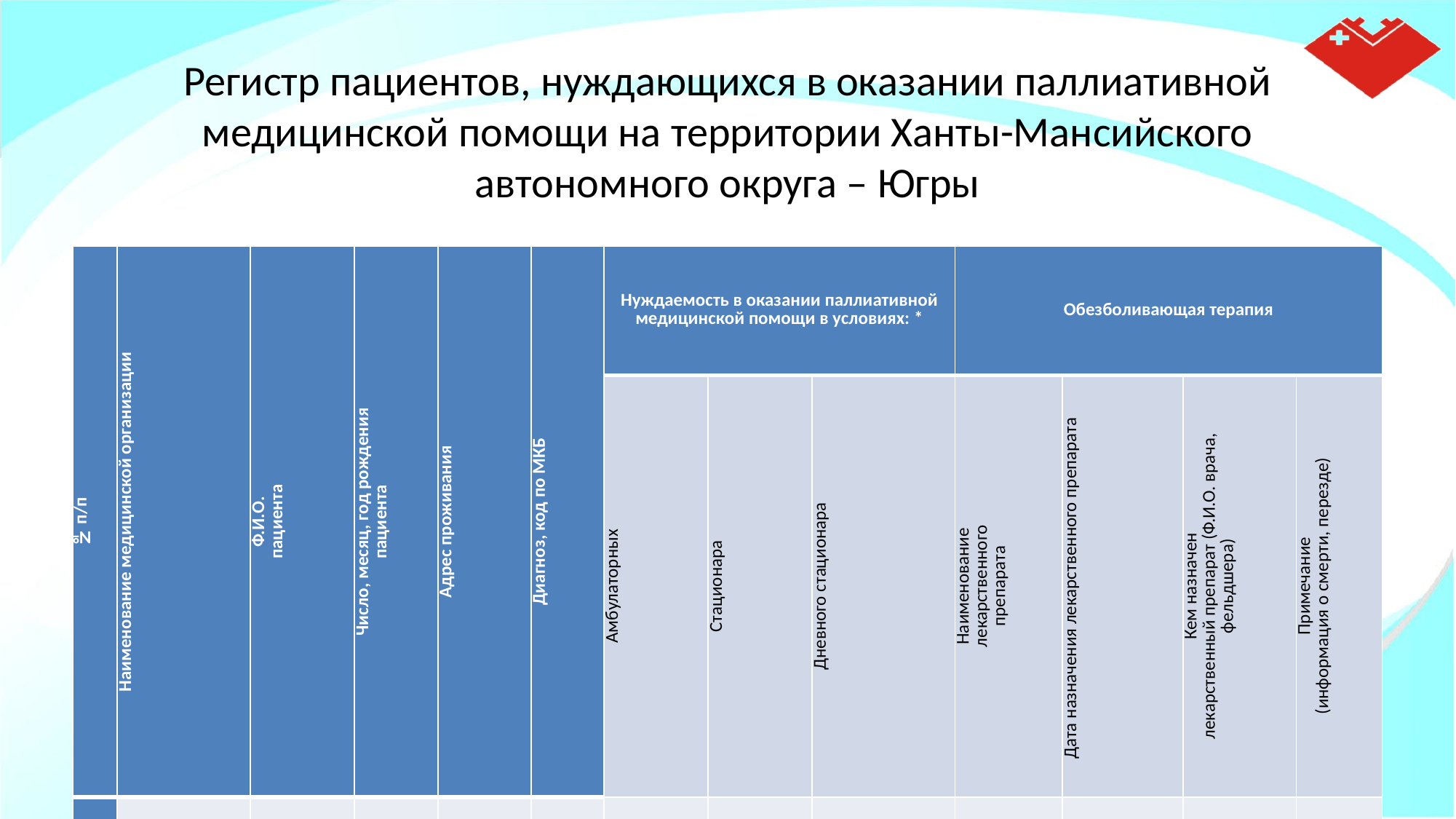

# Регистр пациентов, нуждающихся в оказании паллиативной медицинской помощи на территории Ханты-Мансийского автономного округа – Югры
| № п/п | Наименование медицинской организации | Ф.И.О. пациента | Число, месяц, год рождения пациента | Адрес проживания | Диагноз, код по МКБ | Нуждаемость в оказании паллиативной медицинской помощи в условиях: \* |  |  | Обезболивающая терапия |  |  |  |
| --- | --- | --- | --- | --- | --- | --- | --- | --- | --- | --- | --- | --- |
|  |  |  |  |  |  | Амбулаторных | Стационара | Дневного стационара | Наименование лекарственного препарата | Дата назначения лекарственного препарата | Кем назначен лекарственный препарат (Ф.И.О. врача, фельдшера) | Примечание (информация о смерти, перезде) |
|  |  |  |  |  |  |  |  |  |  |  |  |  |
|  |  |  |  |  |  |  |  |  |  |  |  |  |
14